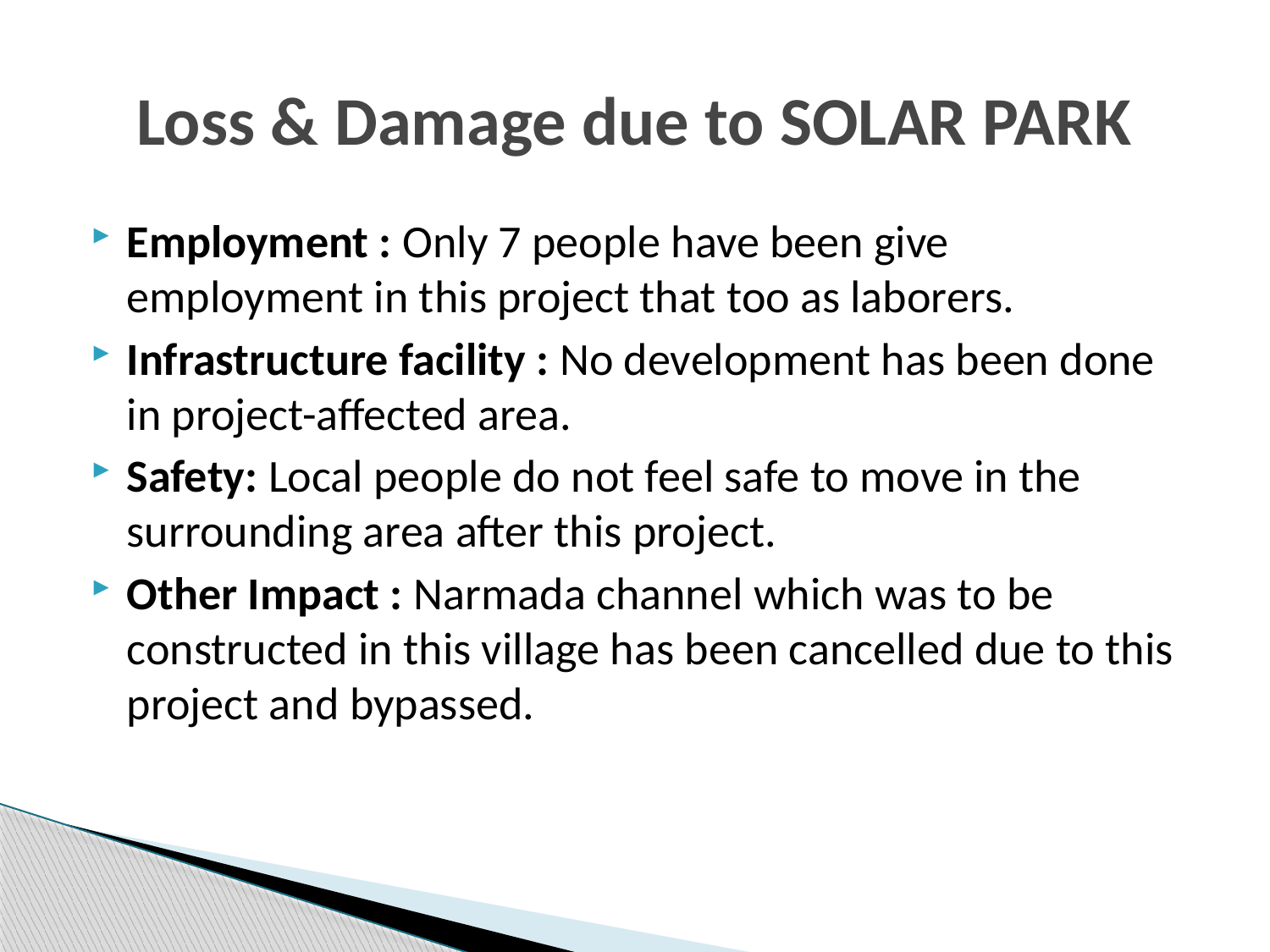

# Loss & Damage due to SOLAR PARK
Employment : Only 7 people have been give employment in this project that too as laborers.
Infrastructure facility : No development has been done in project-affected area.
Safety: Local people do not feel safe to move in the surrounding area after this project.
Other Impact : Narmada channel which was to be constructed in this village has been cancelled due to this project and bypassed.